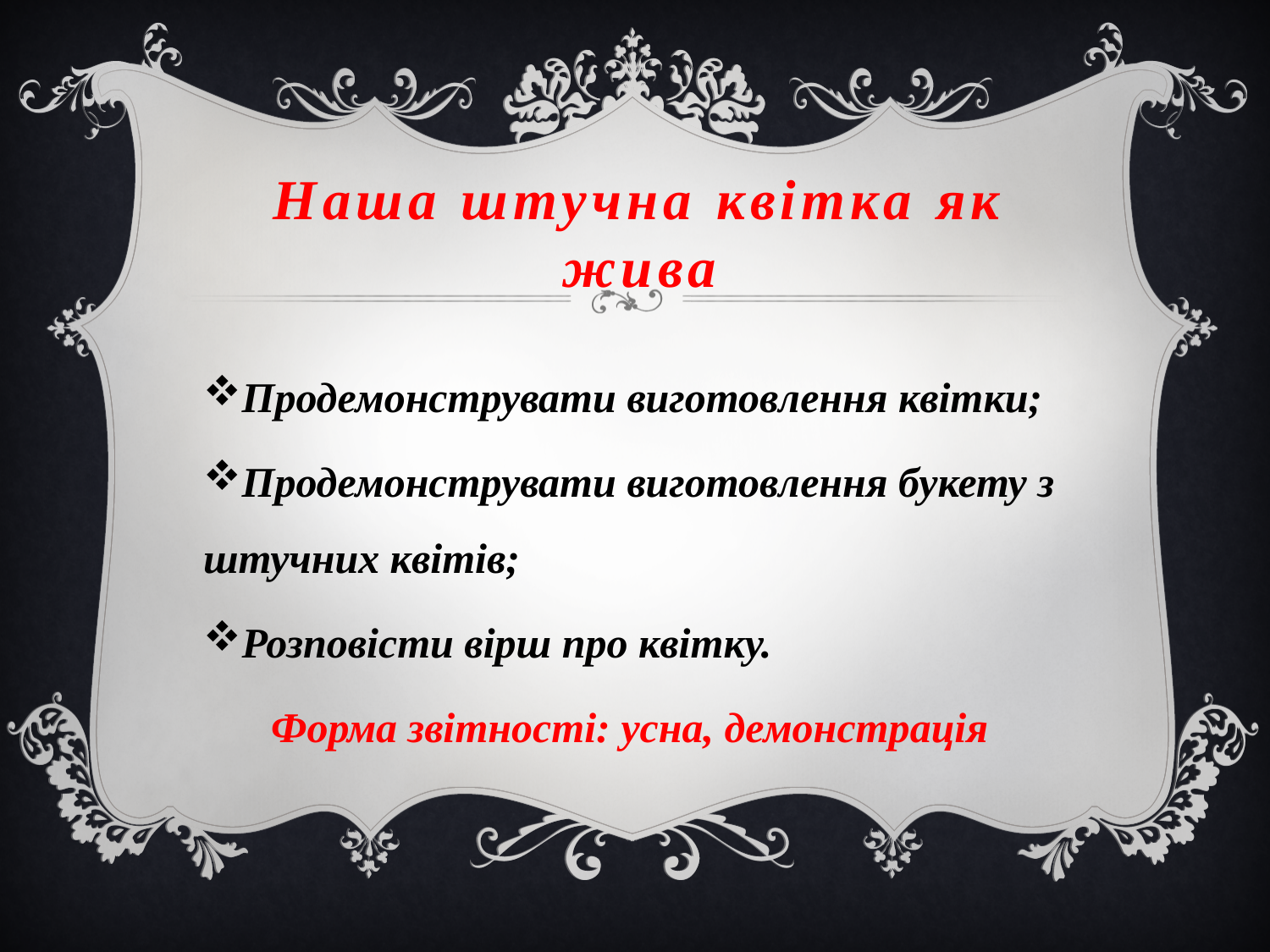

# Наша штучна квітка як жива
Продемонструвати виготовлення квітки;
Продемонструвати виготовлення букету з штучних квітів;
Розповісти вірш про квітку.
Форма звітності: усна, демонстрація